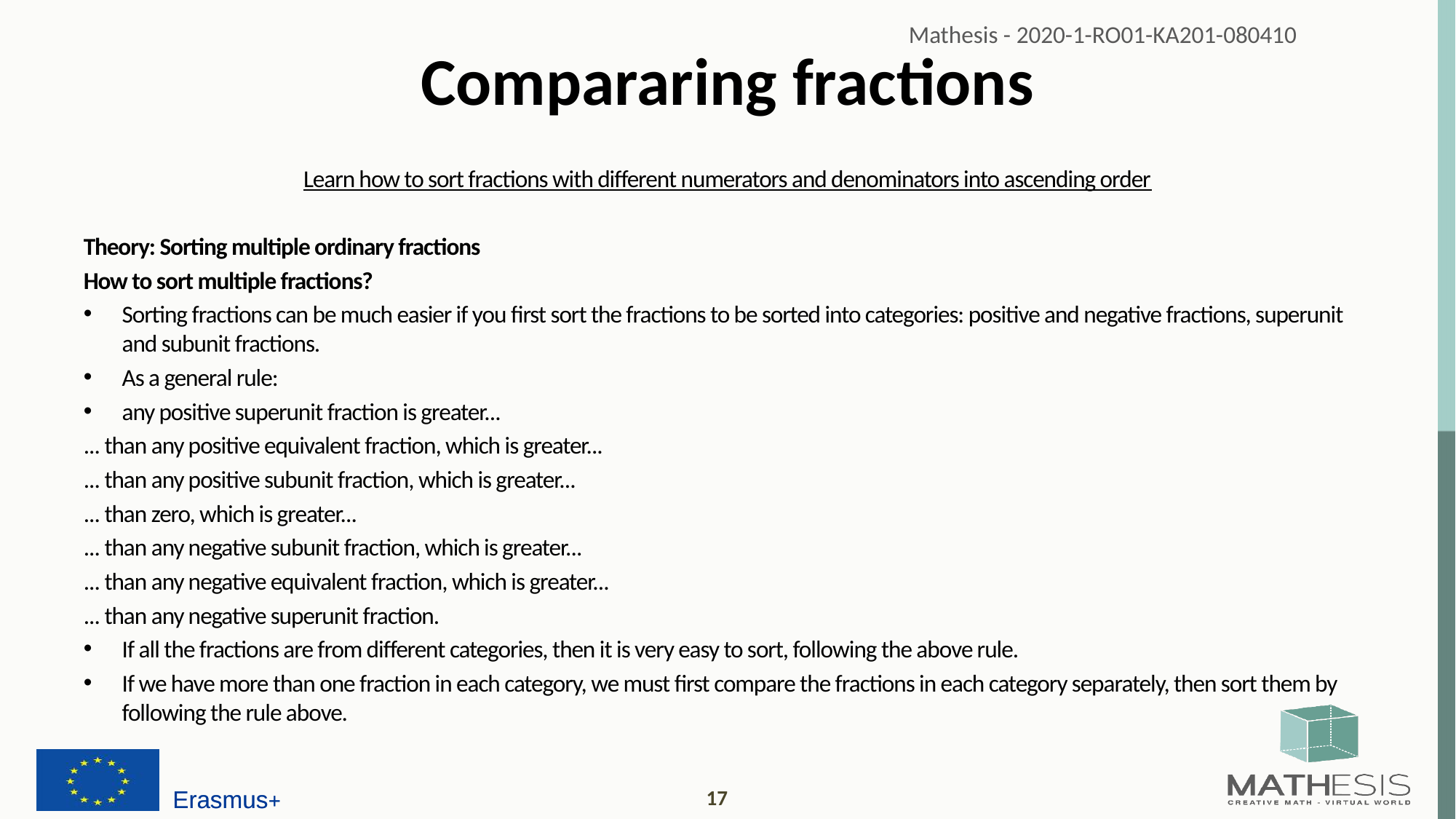

# Compararing fractions
Learn how to sort fractions with different numerators and denominators into ascending order

Theory: Sorting multiple ordinary fractions
How to sort multiple fractions?
Sorting fractions can be much easier if you first sort the fractions to be sorted into categories: positive and negative fractions, superunit and subunit fractions.
As a general rule:
any positive superunit fraction is greater...
... than any positive equivalent fraction, which is greater...
... than any positive subunit fraction, which is greater...
... than zero, which is greater...
... than any negative subunit fraction, which is greater...
... than any negative equivalent fraction, which is greater...
... than any negative superunit fraction.
If all the fractions are from different categories, then it is very easy to sort, following the above rule.
If we have more than one fraction in each category, we must first compare the fractions in each category separately, then sort them by following the rule above.